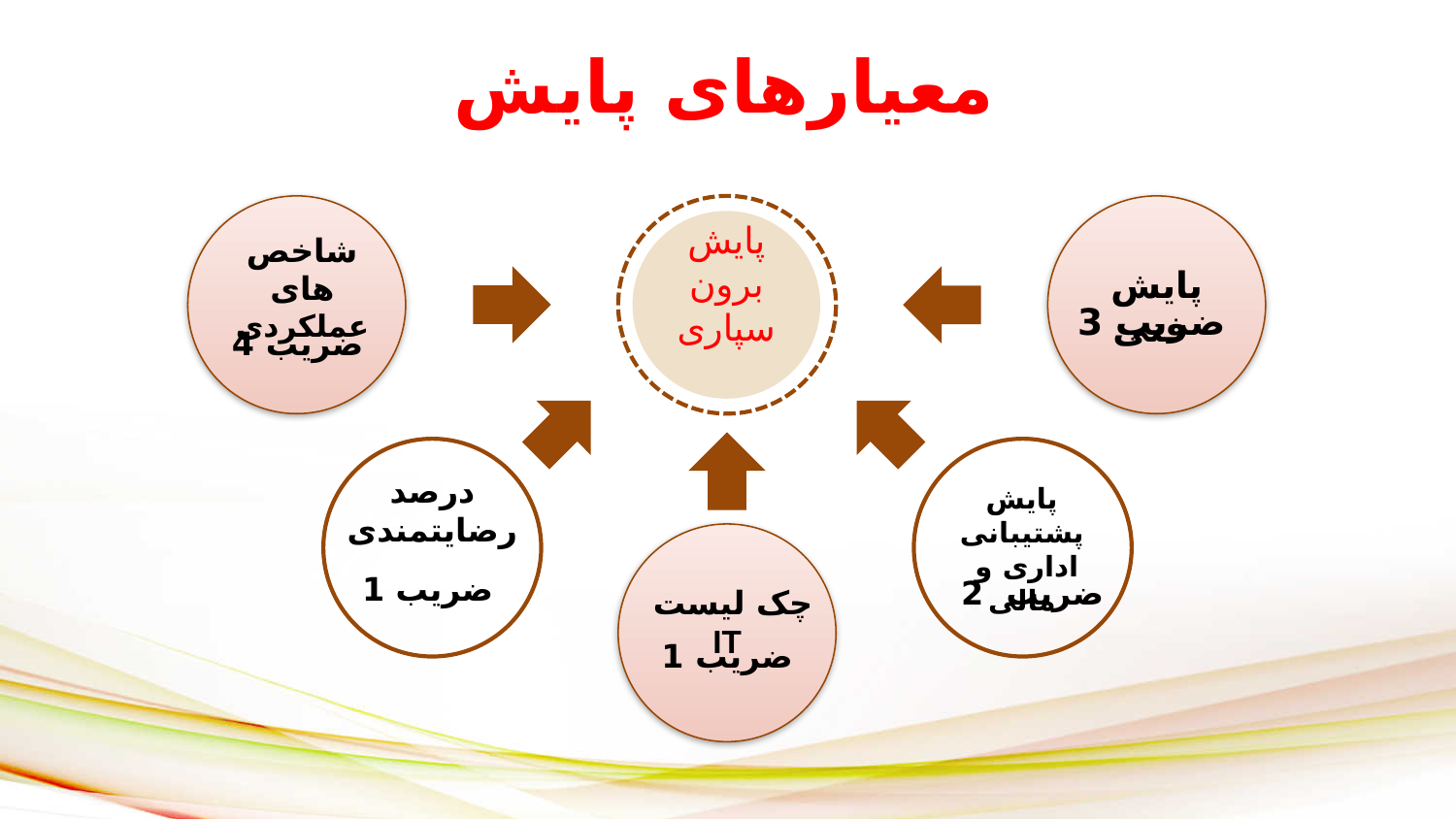

معیارهای پایش

پایش برون سپاری

شاخص های عملکردی
ضریب 4
پایش فنی
ضریب 3

درصد رضایتمندی
ضریب 1
پایش پشتیبانی
 اداری و مالی
ضریب  2

چک لیست  IT
ضریب 1